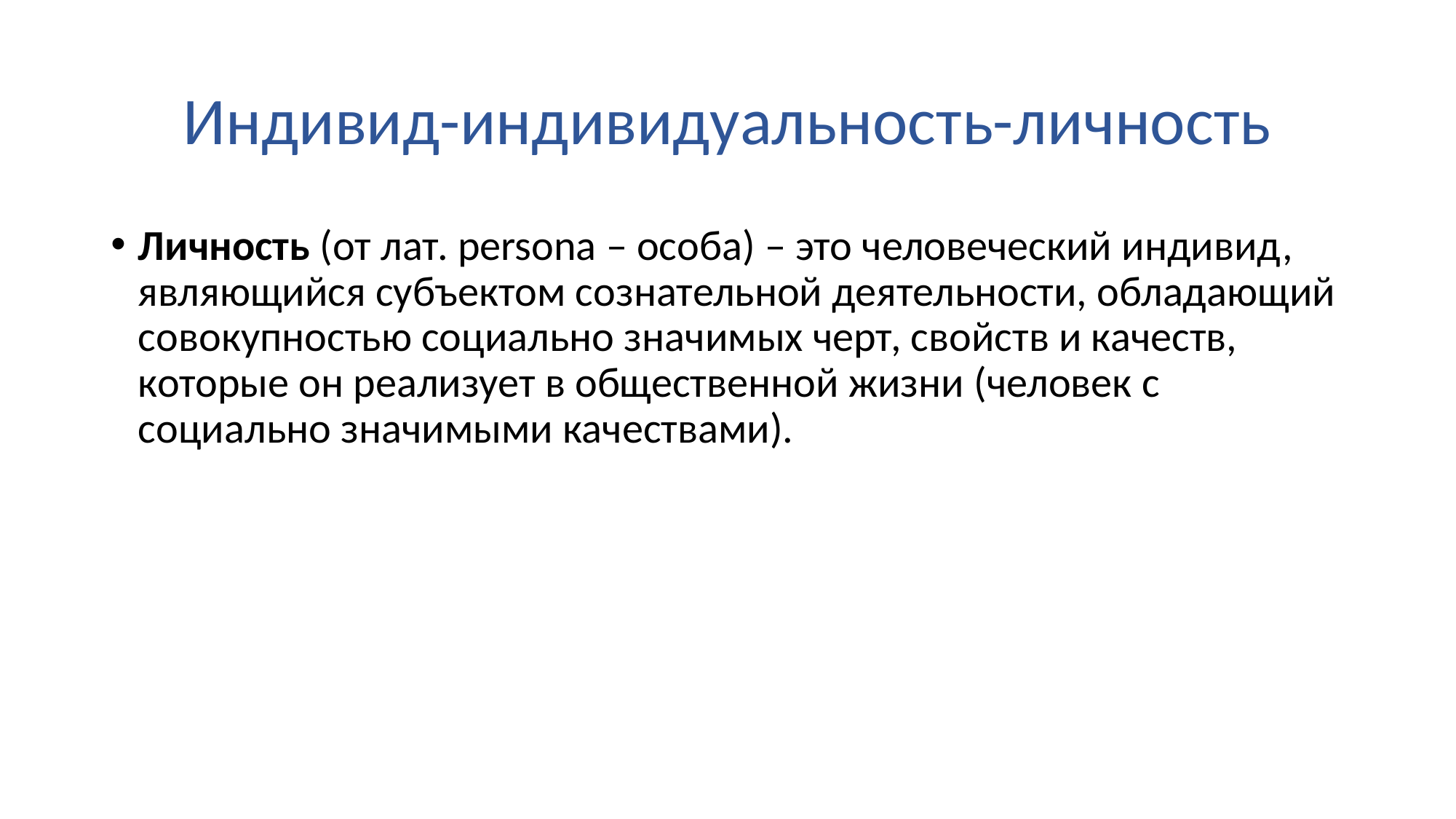

# Индивид-индивидуальность-личность
Личность (от лат. persona – особа) – это человеческий индивид, являющийся субъектом сознательной деятельности, обладающий совокупностью социально значимых черт, свойств и качеств, которые он реализует в общественной жизни (человек с социально значимыми качествами).